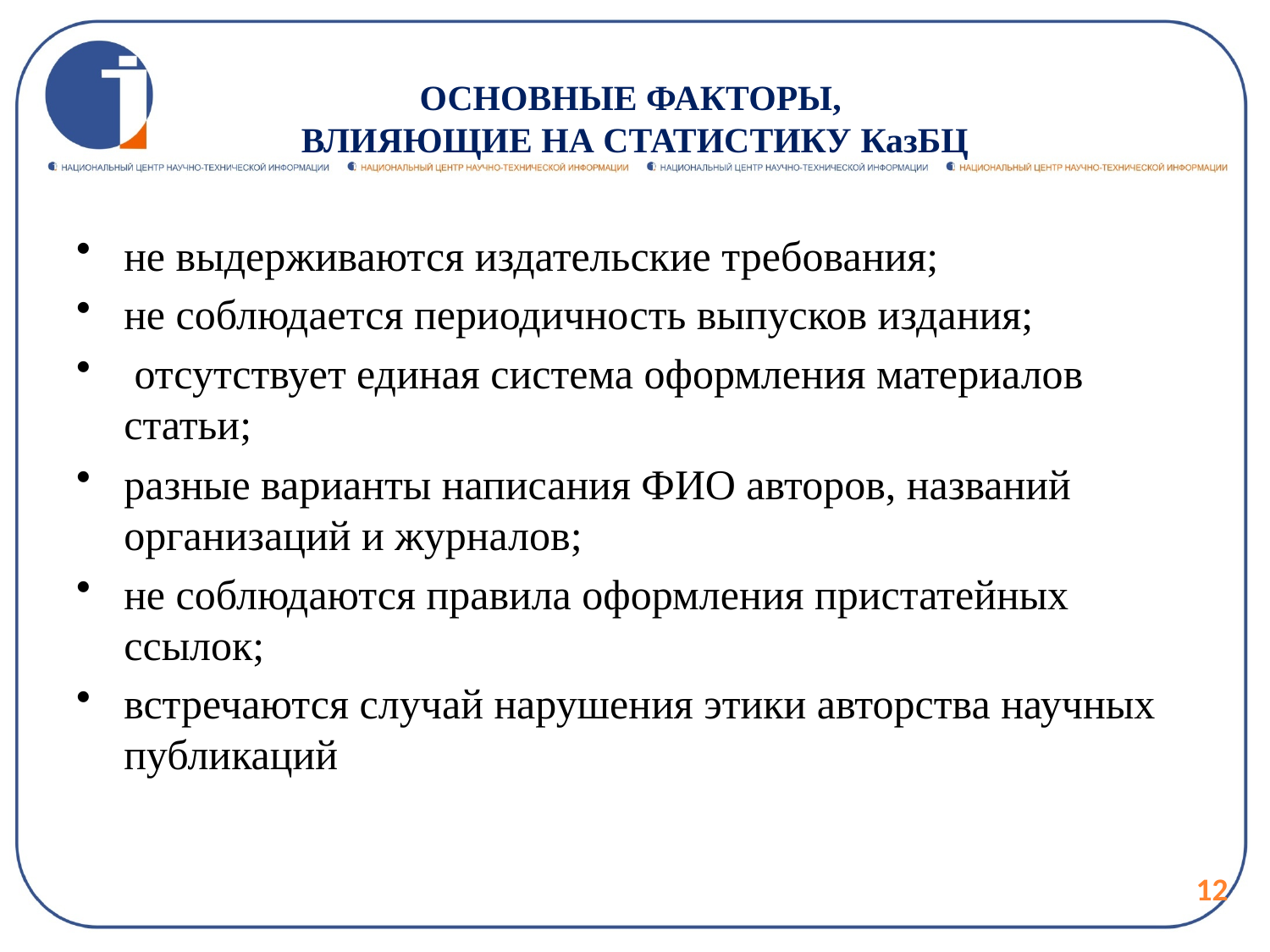

# ОСНОВНЫЕ ФАКТОРЫ, ВЛИЯЮЩИЕ НА СТАТИСТИКУ КазБЦ
не выдерживаются издательские требования;
не соблюдается периодичность выпусков издания;
 отсутствует единая система оформления материалов статьи;
разные варианты написания ФИО авторов, названий организаций и журналов;
не соблюдаются правила оформления пристатейных ссылок;
встречаются случай нарушения этики авторства научных публикаций

12